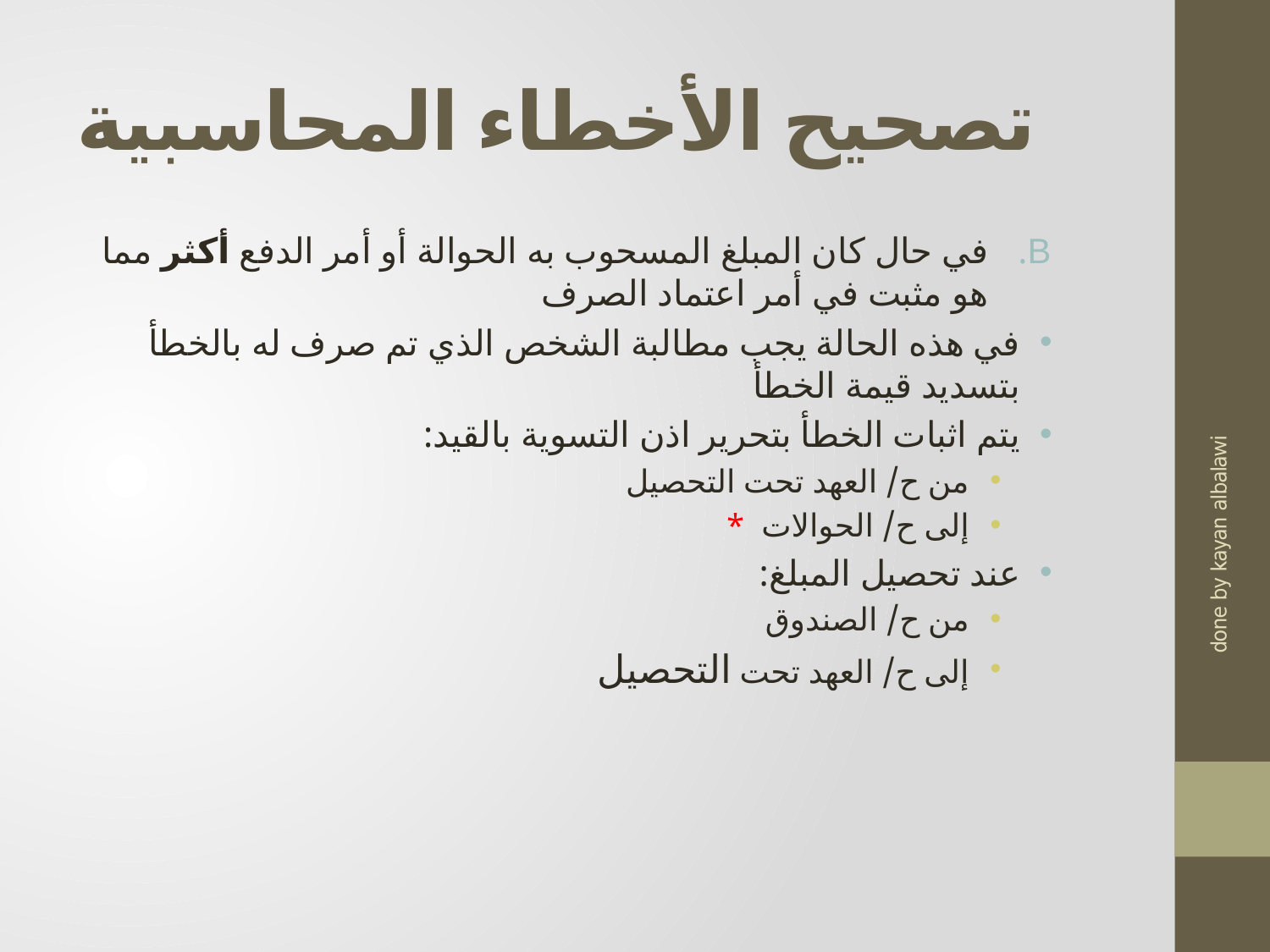

# تصحيح الأخطاء المحاسبية
في حال كان المبلغ المسحوب به الحوالة أو أمر الدفع أكثر مما هو مثبت في أمر اعتماد الصرف
في هذه الحالة يجب مطالبة الشخص الذي تم صرف له بالخطأ بتسديد قيمة الخطأ
يتم اثبات الخطأ بتحرير اذن التسوية بالقيد:
من ح/ العهد تحت التحصيل
إلى ح/ الحوالات  *
عند تحصيل المبلغ:
من ح/ الصندوق
إلى ح/ العهد تحت التحصيل

done by kayan albalawi